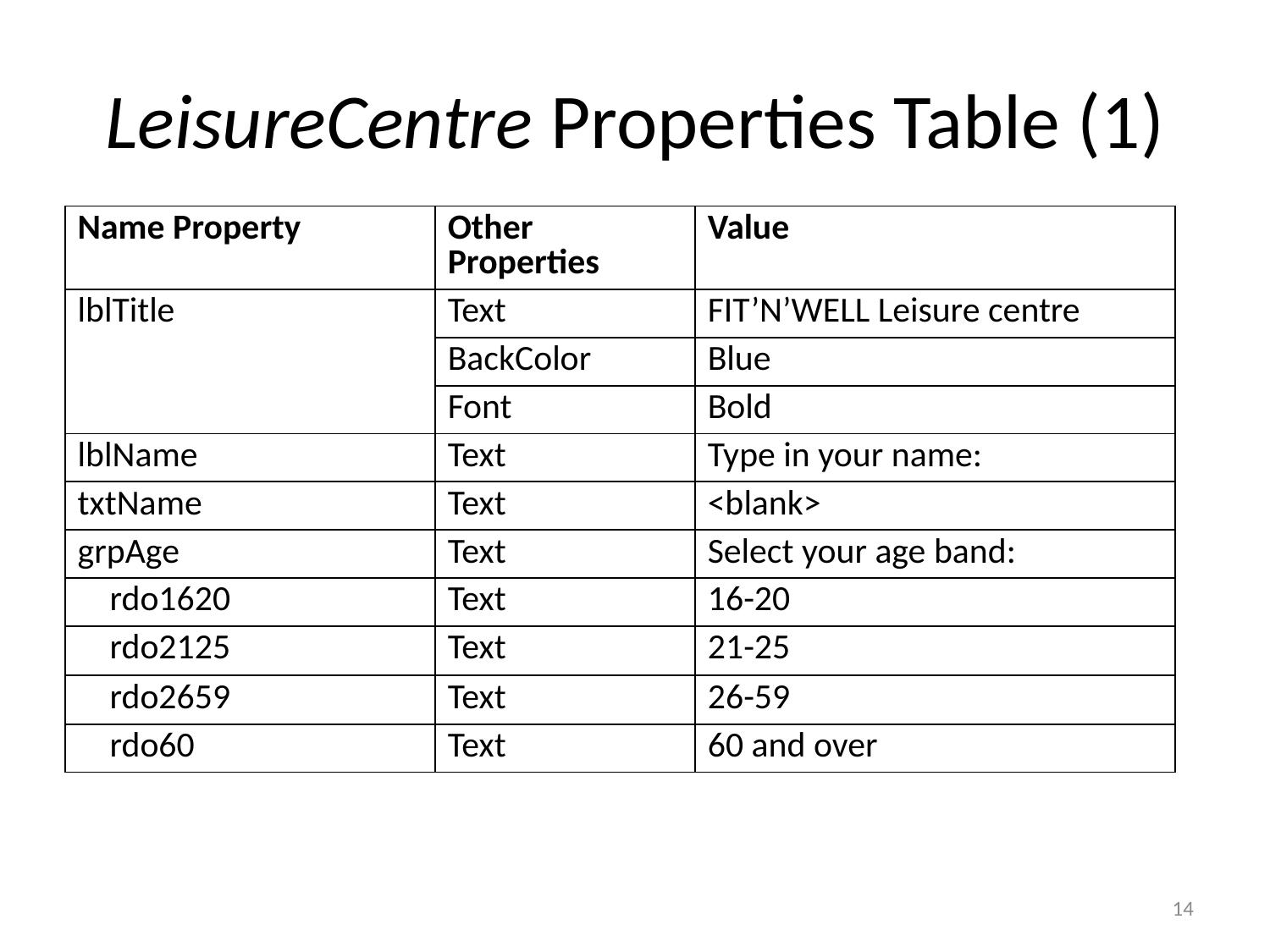

# LeisureCentre Properties Table (1)
| Name Property | Other Properties | Value |
| --- | --- | --- |
| lblTitle | Text | FIT’N’WELL Leisure centre |
|  | BackColor | Blue |
|  | Font | Bold |
| lblName | Text | Type in your name: |
| txtName | Text | <blank> |
| grpAge | Text | Select your age band: |
| rdo1620 | Text | 16-20 |
| rdo2125 | Text | 21-25 |
| rdo2659 | Text | 26-59 |
| rdo60 | Text | 60 and over |
14